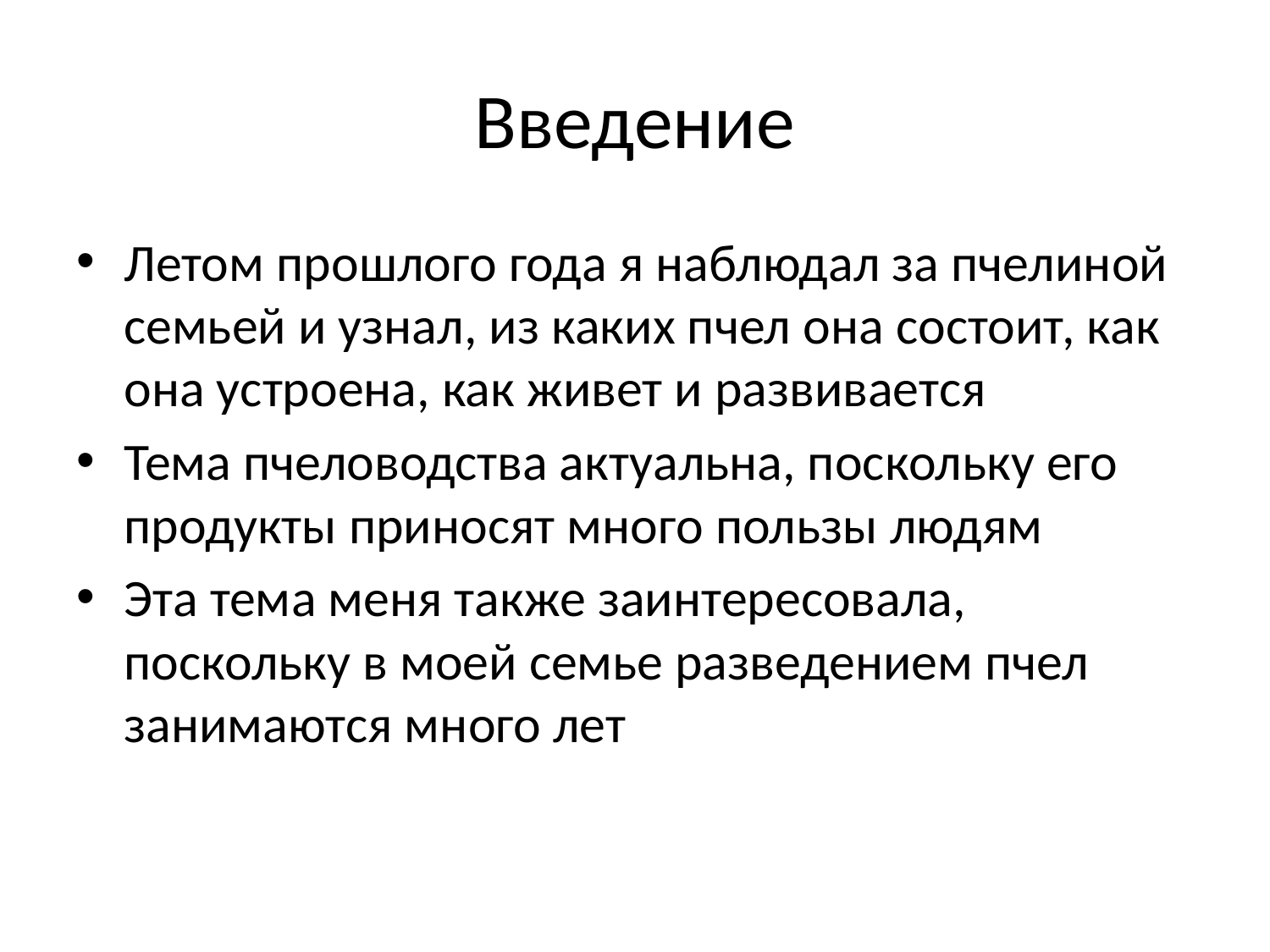

# Введение
Летом прошлого года я наблюдал за пчелиной семьей и узнал, из каких пчел она состоит, как она устроена, как живет и развивается
Тема пчеловодства актуальна, поскольку его продукты приносят много пользы людям
Эта тема меня также заинтересовала, поскольку в моей семье разведением пчел занимаются много лет